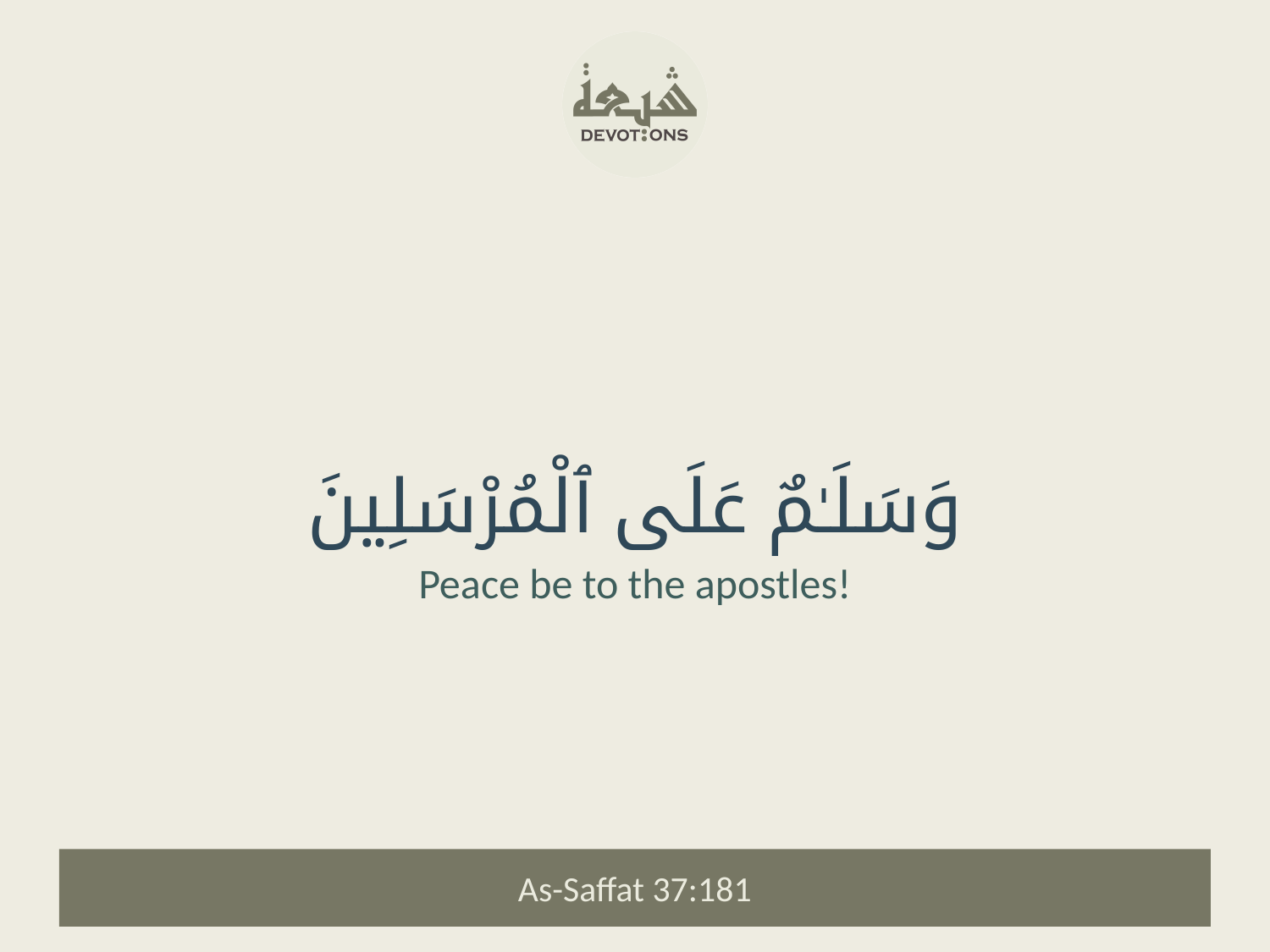

وَسَلَـٰمٌ عَلَى ٱلْمُرْسَلِينَ
Peace be to the apostles!
As-Saffat 37:181